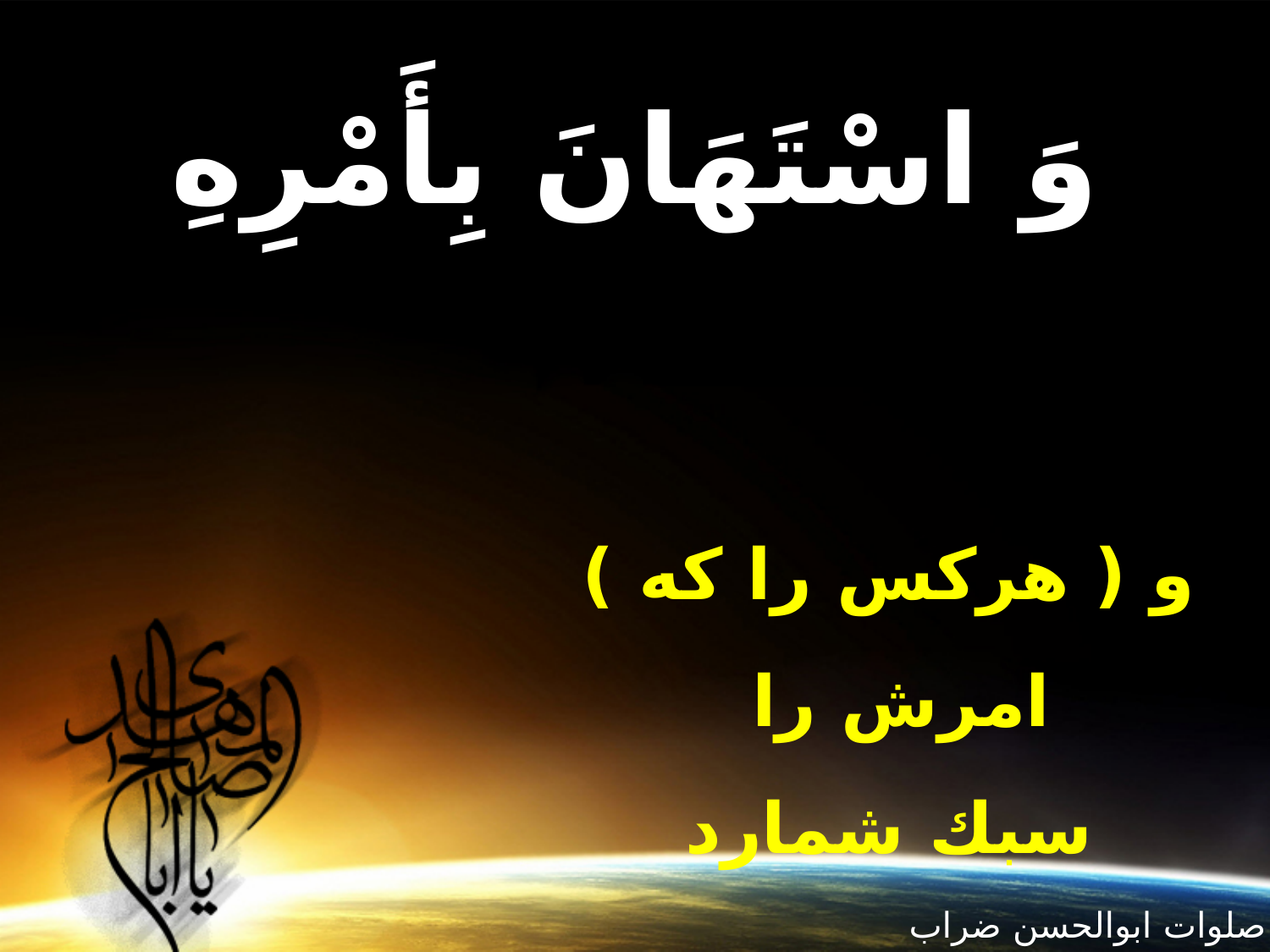

وَ اسْتَهَانَ بِأَمْرِهِ
و ( هركس را كه ) امرش را
سبك شمارد